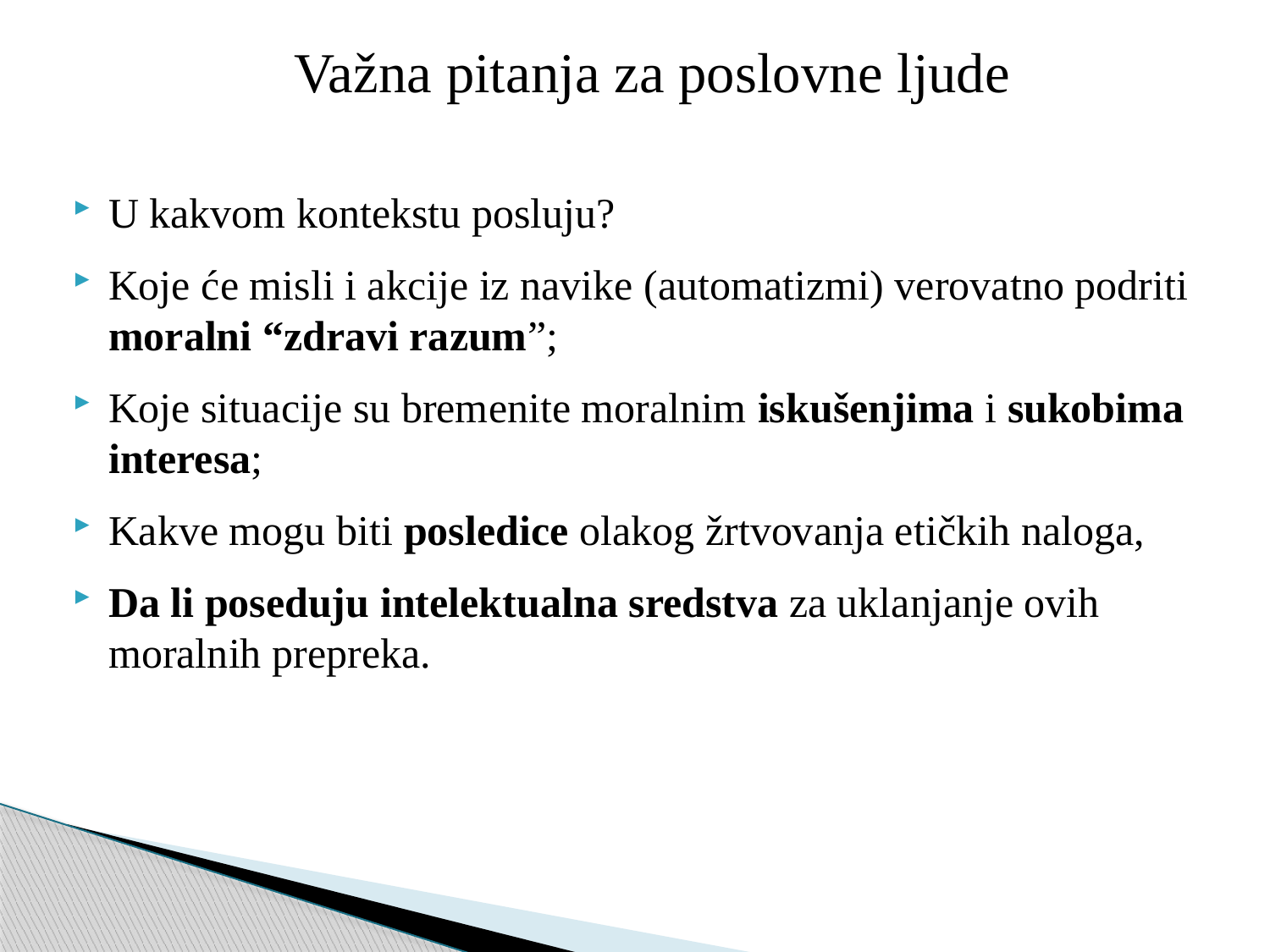

Važna pitanja za poslovne ljude

U kakvom kontekstu posluju?
Koje će misli i akcije iz navike (automatizmi) verovatno podriti moralni “zdravi razum”;
Koje situacije su bremenite moralnim iskušenjima i sukobima interesa;
Kakve mogu biti posledice olakog žrtvovanja etičkih naloga,
Da li poseduju intelektualna sredstva za uklanjanje ovih moralnih prepreka.